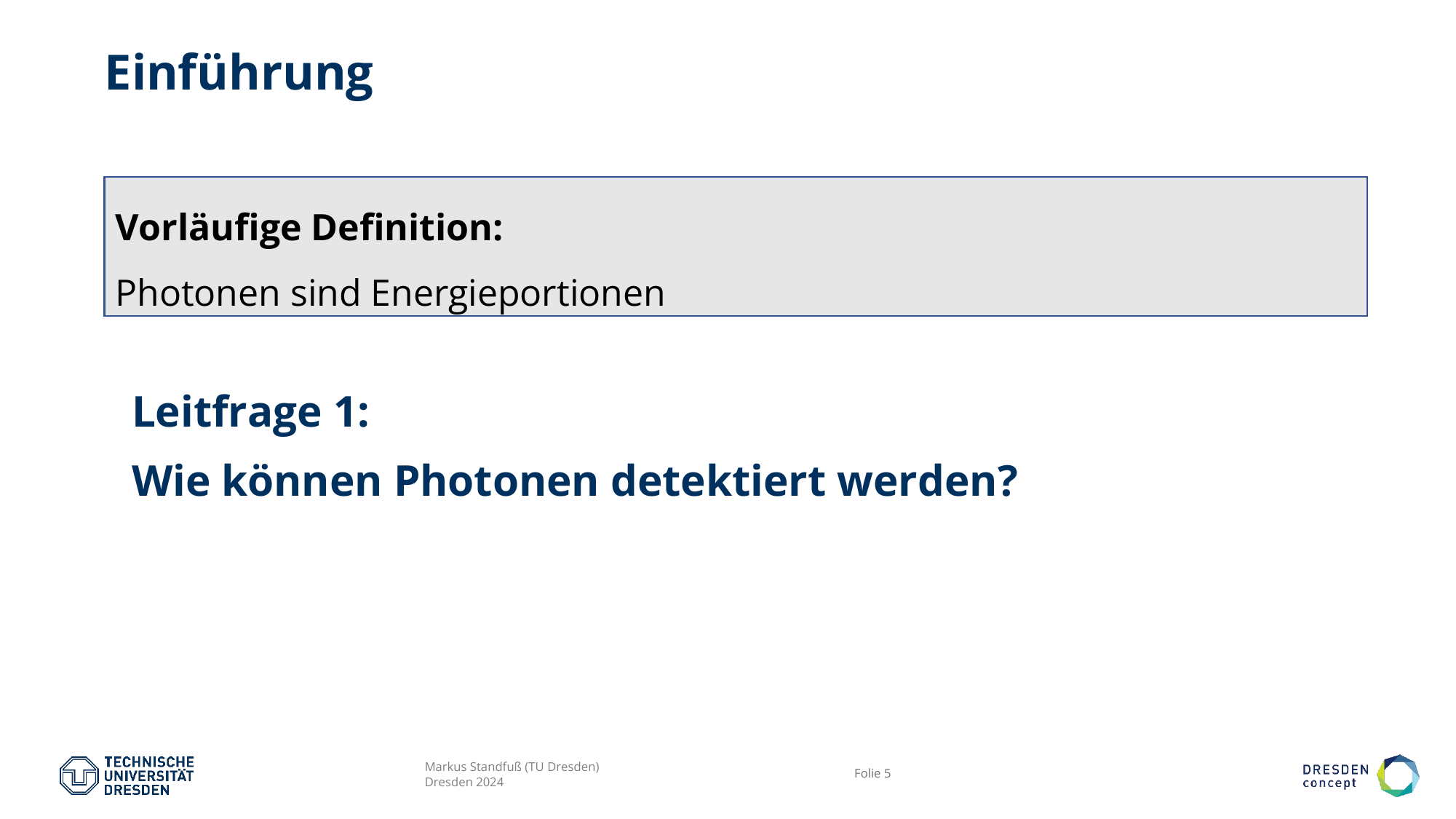

# Einführung

Leitfrage 1:
Wie können Photonen detektiert werden?

Vorläufige Definition:
Photonen sind Energieportionen